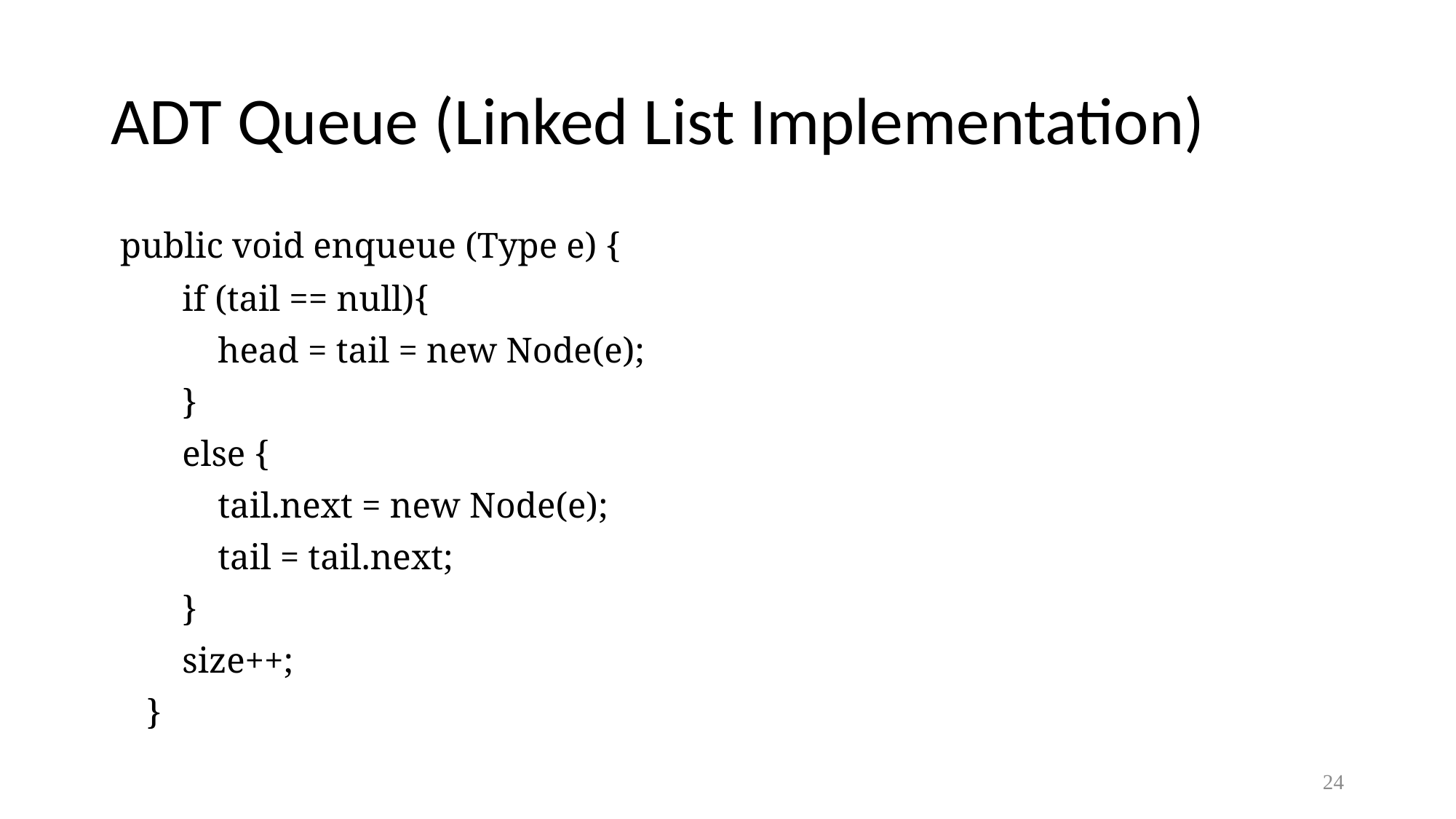

# ADT Queue (Linked List Implementation)
 public void enqueue (Type e) {
        if (tail == null){
            head = tail = new Node(e);
        }
        else {
            tail.next = new Node(e);
            tail = tail.next;
        }
        size++;
    }
24